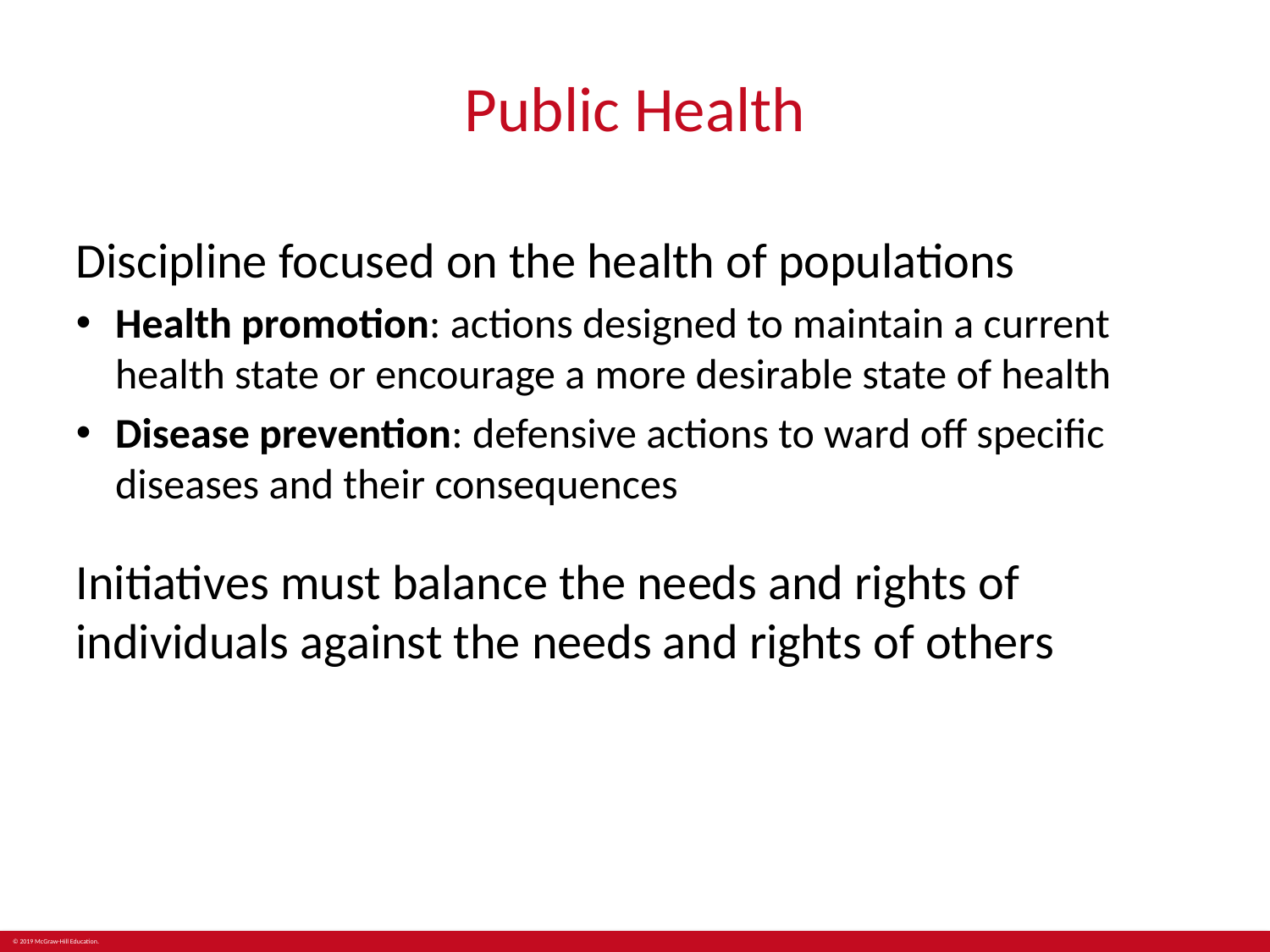

# Public Health
Discipline focused on the health of populations
Health promotion: actions designed to maintain a current health state or encourage a more desirable state of health
Disease prevention: defensive actions to ward off specific diseases and their consequences
Initiatives must balance the needs and rights of individuals against the needs and rights of others